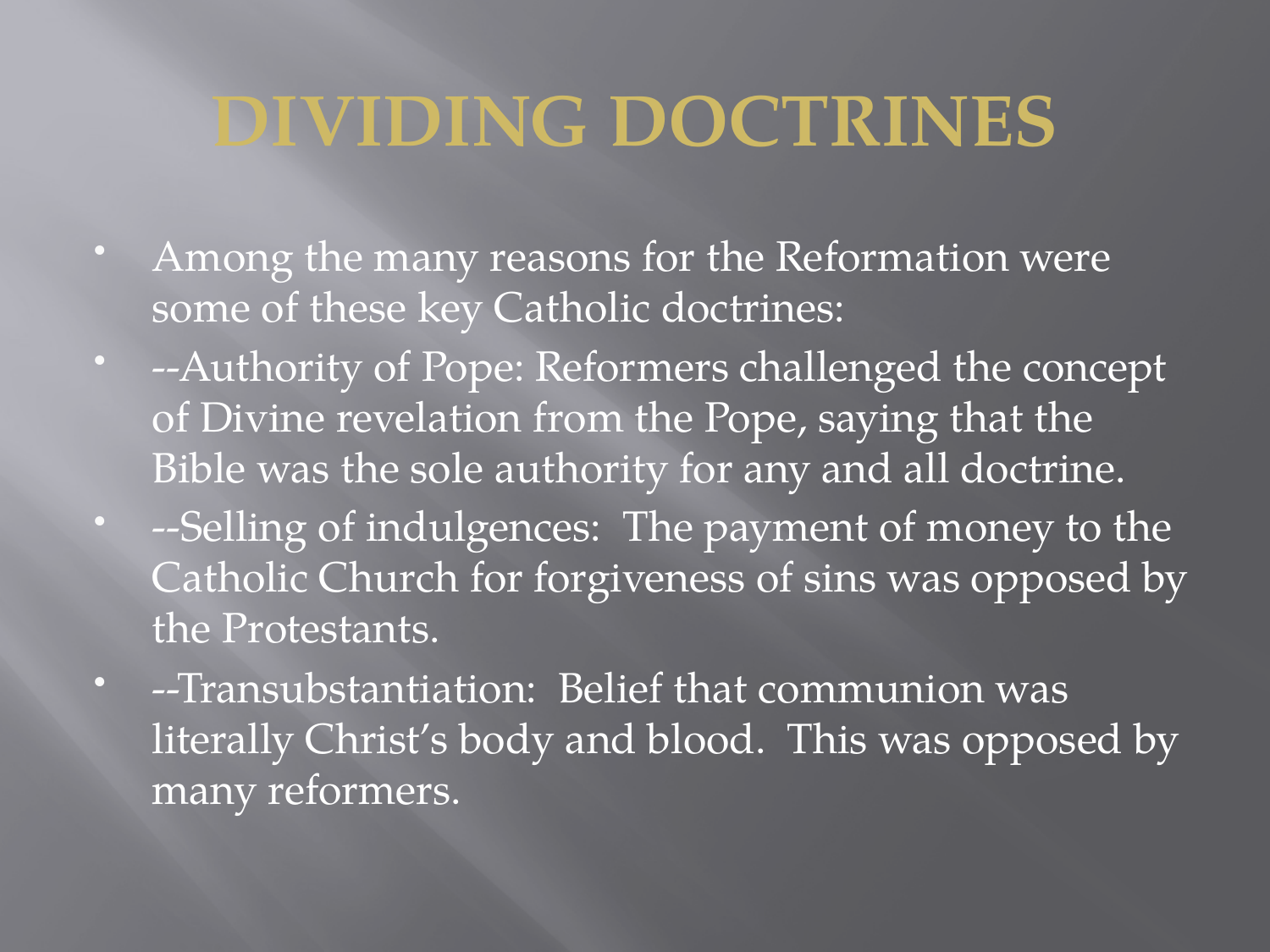

# DIVIDING DOCTRINES
Among the many reasons for the Reformation were some of these key Catholic doctrines:
--Authority of Pope: Reformers challenged the concept of Divine revelation from the Pope, saying that the Bible was the sole authority for any and all doctrine.
--Selling of indulgences:  The payment of money to the Catholic Church for forgiveness of sins was opposed by the Protestants.
--Transubstantiation:  Belief that communion was literally Christ’s body and blood.  This was opposed by many reformers.